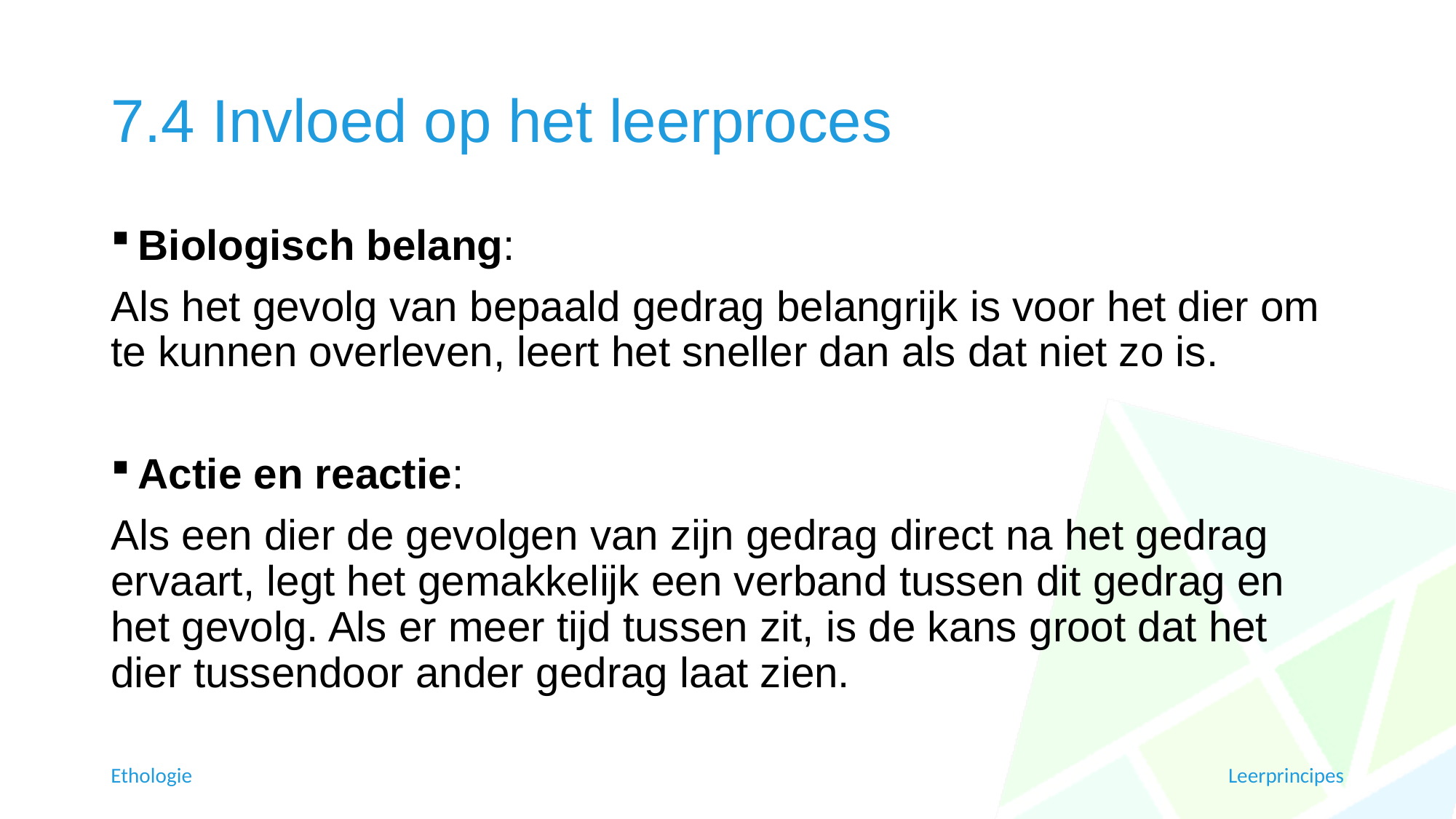

# 7.4 Invloed op het leerproces
Biologisch belang:
Als het gevolg van bepaald gedrag belangrijk is voor het dier om te kunnen overleven, leert het sneller dan als dat niet zo is.

Actie en reactie:
Als een dier de gevolgen van zijn gedrag direct na het gedrag ervaart, legt het gemakkelijk een verband tussen dit gedrag en het gevolg. Als er meer tijd tussen zit, is de kans groot dat het dier tussendoor ander gedrag laat zien.
Ethologie
Leerprincipes